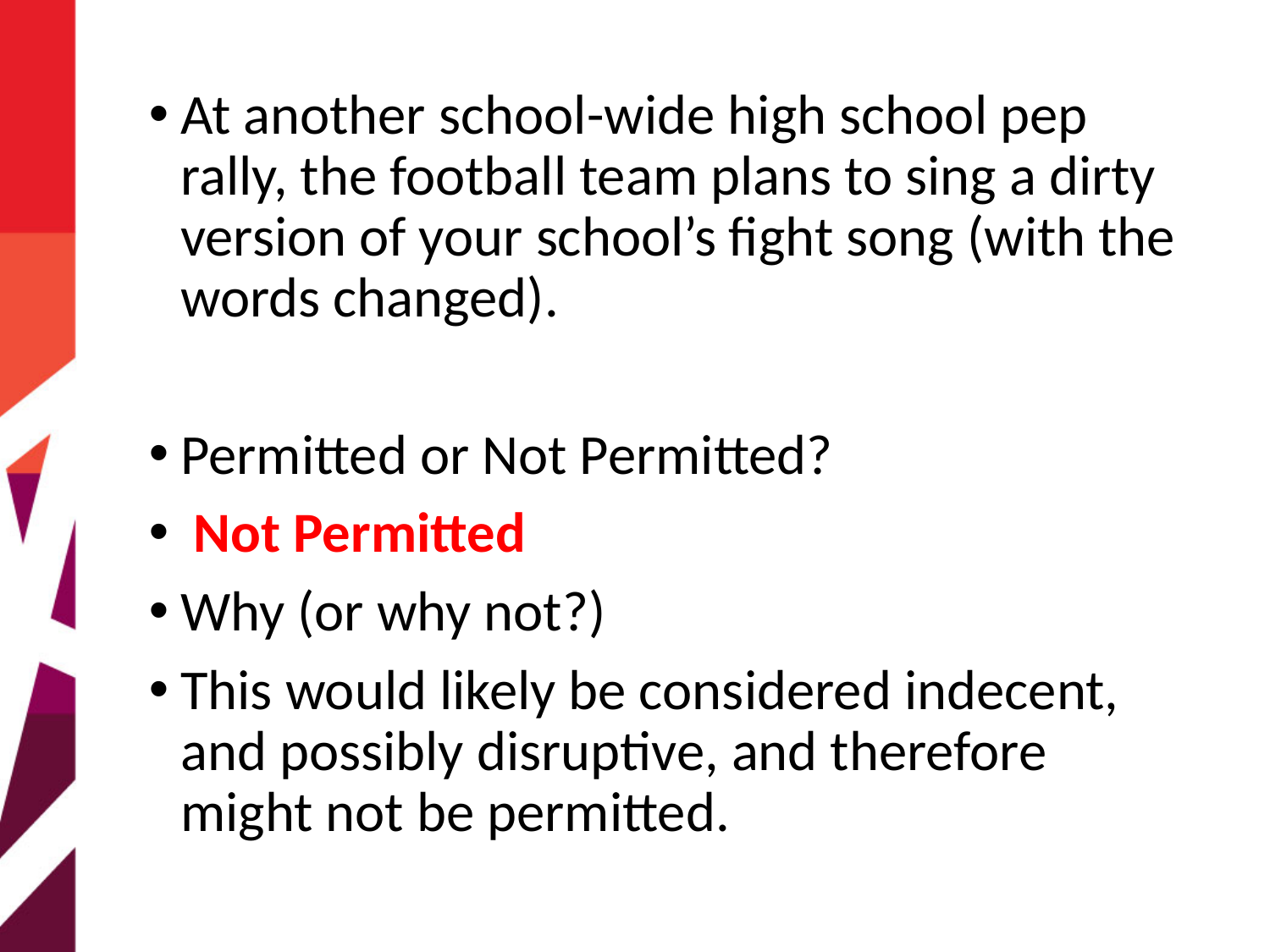

At another school-wide high school pep rally, the football team plans to sing a dirty version of your school’s fight song (with the words changed).

Permitted or Not Permitted?
 Not Permitted
Why (or why not?)
This would likely be considered indecent, and possibly disruptive, and therefore might not be permitted.